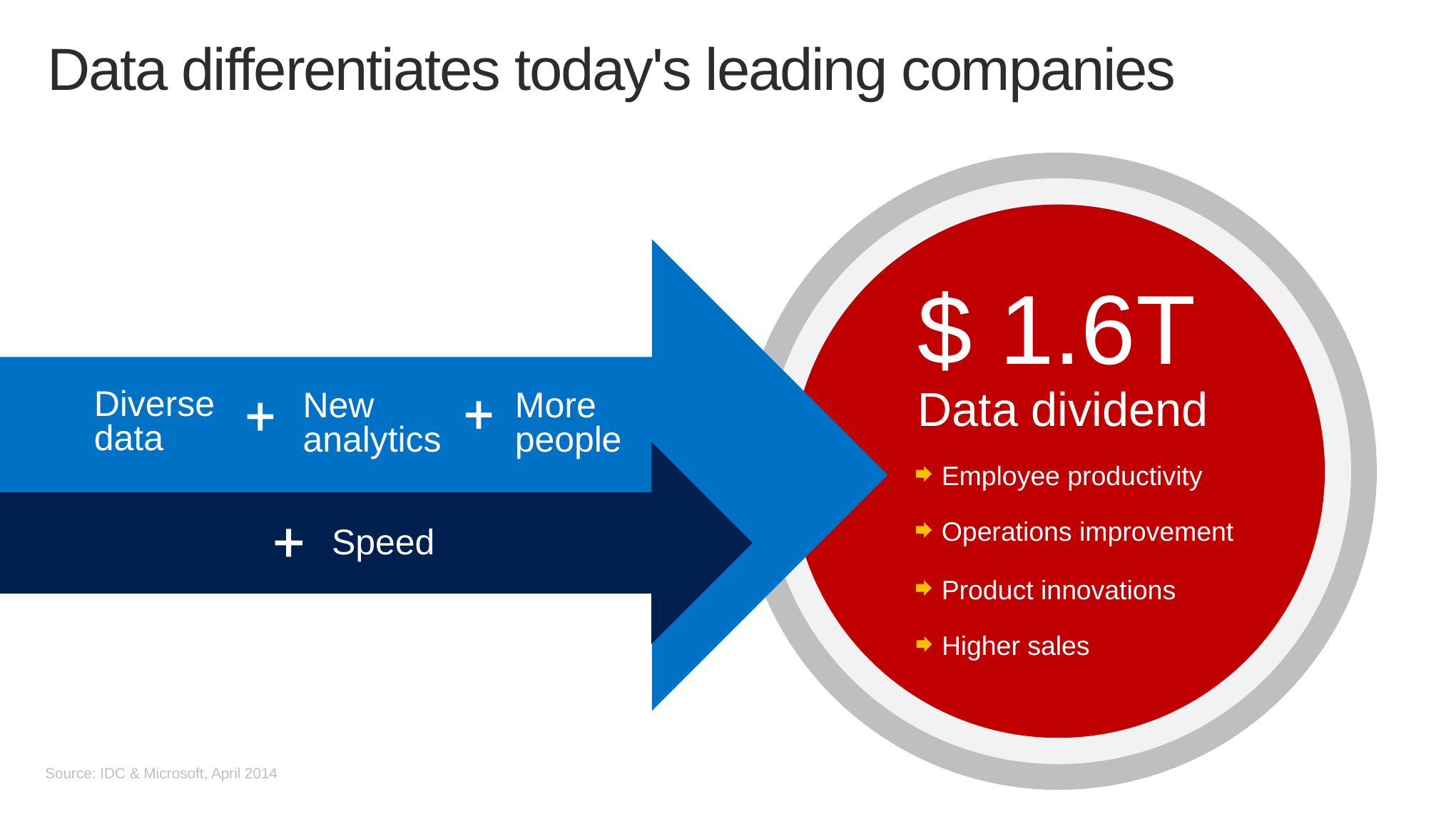

Data differentiates today's leading companies

Diverse data
New analytics
More people
$ 1.6T
Data dividend

CAPTURE +
MANAGE

Employee productivity

Speed

Operations improvement

Product innovations

Higher sales

Source: IDC & Microsoft, April 2014